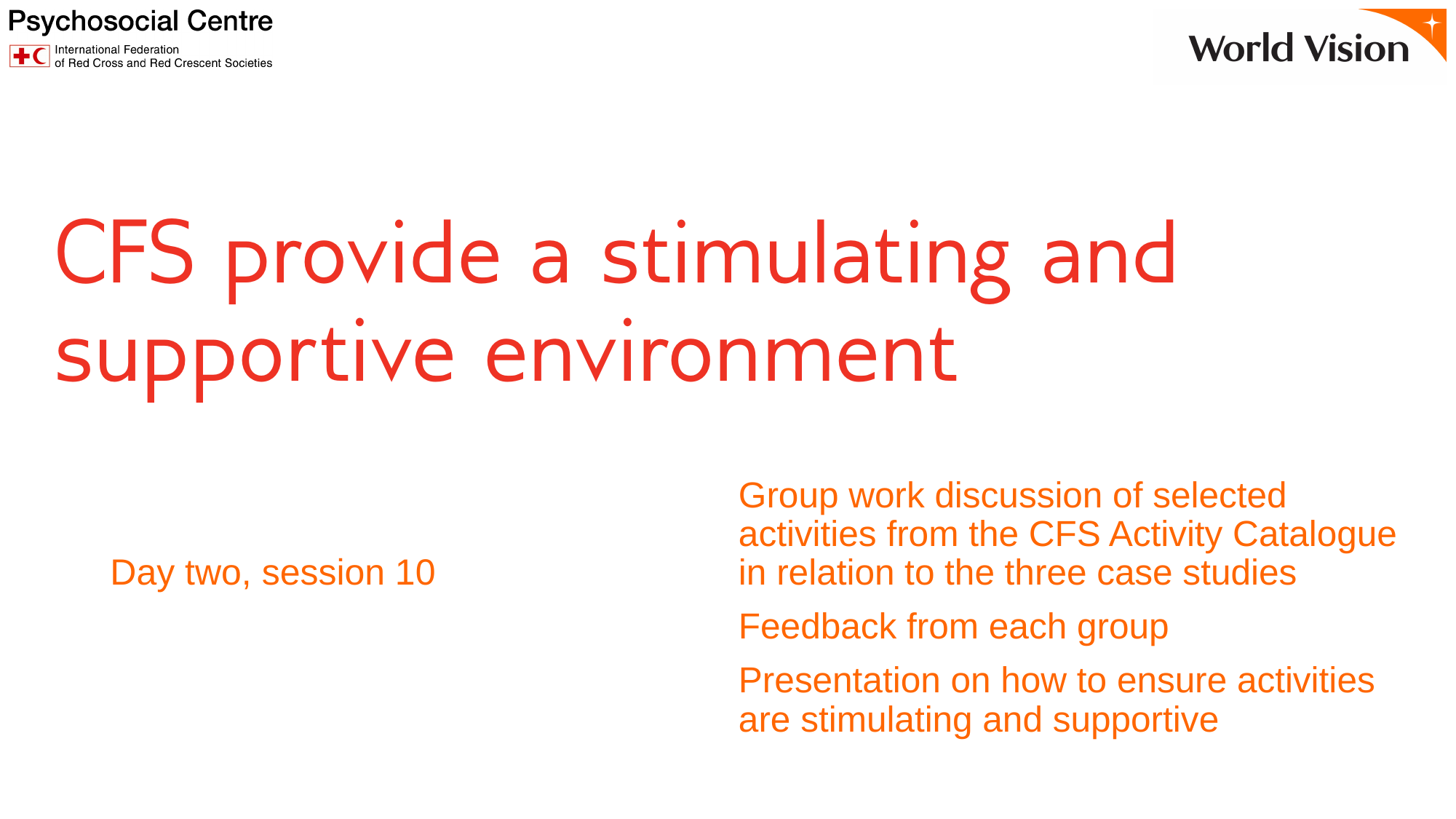

# CFS provide a stimulating and supportive environment

Group work discussion of selected activities from the CFS Activity Catalogue in relation to the three case studies
Feedback from each group
Presentation on how to ensure activities are stimulating and supportive
Day two, session 10